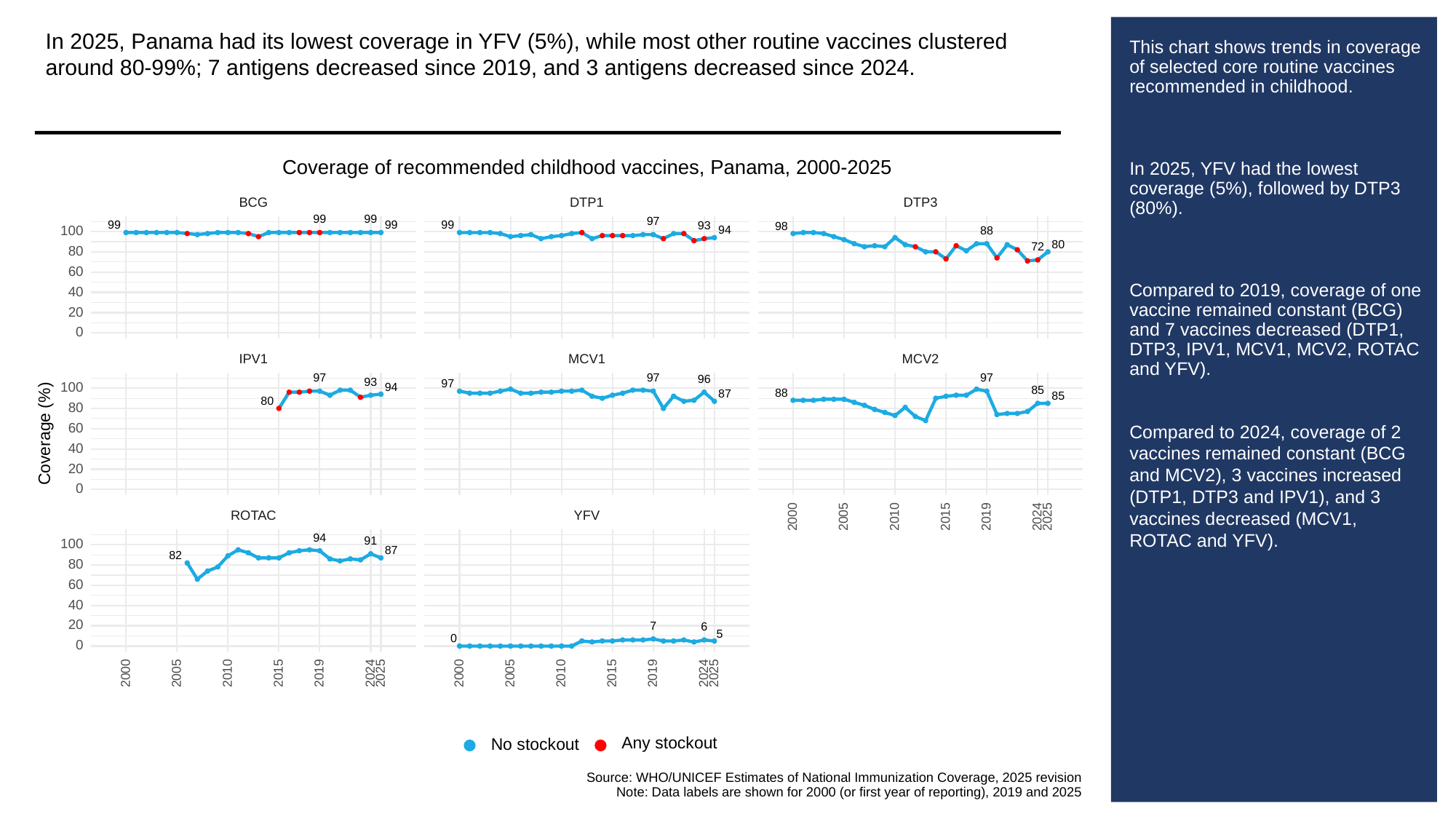

In 2025, Panama had its lowest coverage in YFV (5%), while most other routine vaccines clustered around 80-99%; 7 antigens decreased since 2019, and 3 antigens decreased since 2024.
# This chart shows trends in coverage of selected core routine vaccines recommended in childhood.

In 2025, YFV had the lowest coverage (5%), followed by DTP3 (80%).

Compared to 2019, coverage of one vaccine remained constant (BCG) and 7 vaccines decreased (DTP1, DTP3, IPV1, MCV1, MCV2, ROTAC and YFV).

Compared to 2024, coverage of 2 vaccines remained constant (BCG and MCV2), 3 vaccines increased (DTP1, DTP3 and IPV1), and 3 vaccines decreased (MCV1, ROTAC and YFV).

Coverage of recommended childhood vaccines, Panama, 2000-2025
BCG
DTP3
DTP1
99
99

97

99
99
99
93
98
100
94
88

80

72

80

60

40

20

0

MCV1
MCV2
IPV1

97
97
97
96

93
97
100
94
85

88

87

85

80

80

60
Coverage (%)

40

20

0

ROTAC
YFV
2000
2005
2010
2015
2019
2024
2025

94

91
100

87

82

80

60

40

20
7
6

5
0

0

2000
2005
2010
2015
2019
2024
2025
2000
2005
2010
2015
2019
2024
2025
Any stockout
No stockout

Source: WHO/UNICEF Estimates of National Immunization Coverage, 2025 revision
Note: Data labels are shown for 2000 (or first year of reporting), 2019 and 2025